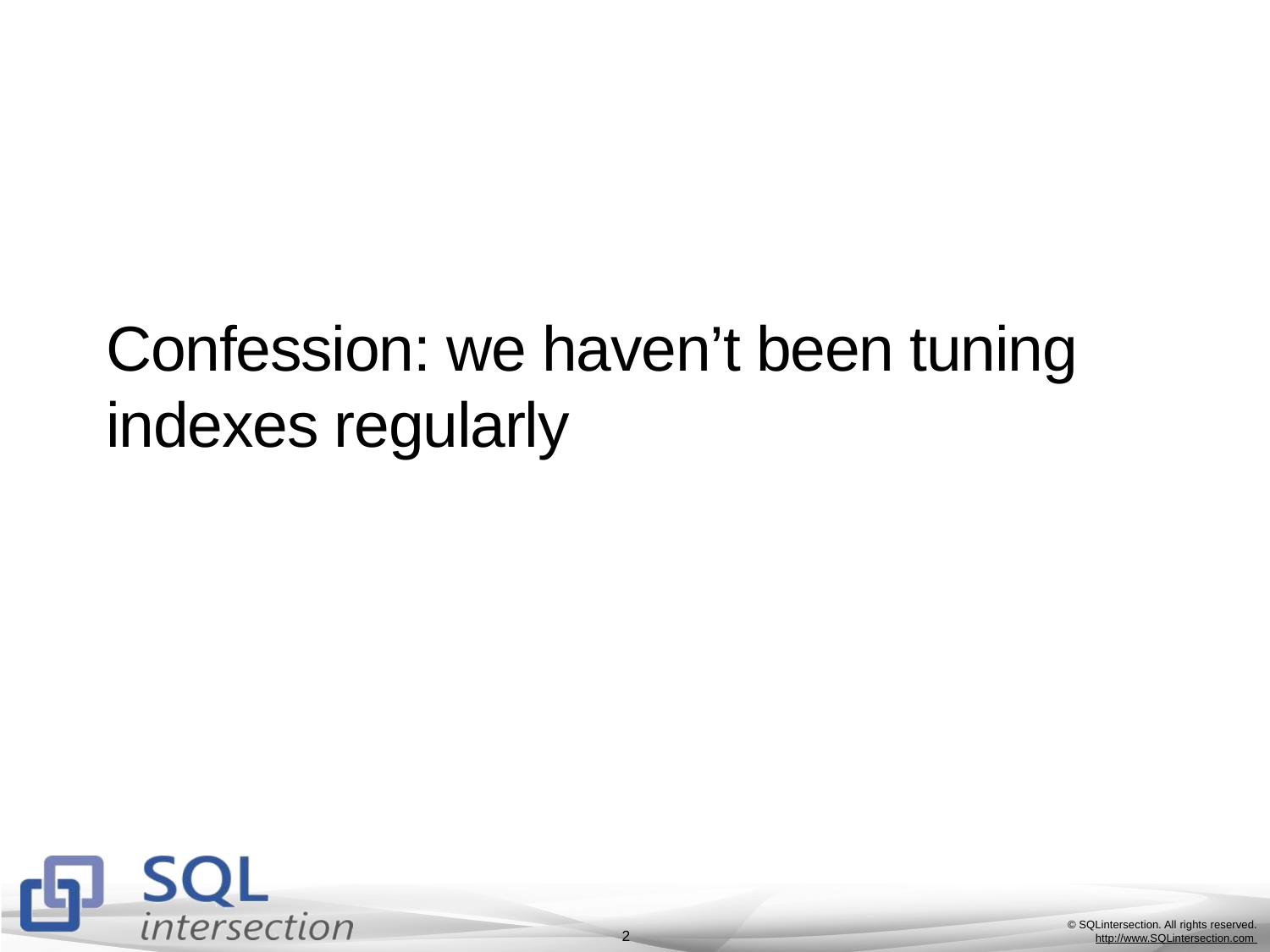

# Confession: we haven’t been tuning indexes regularly